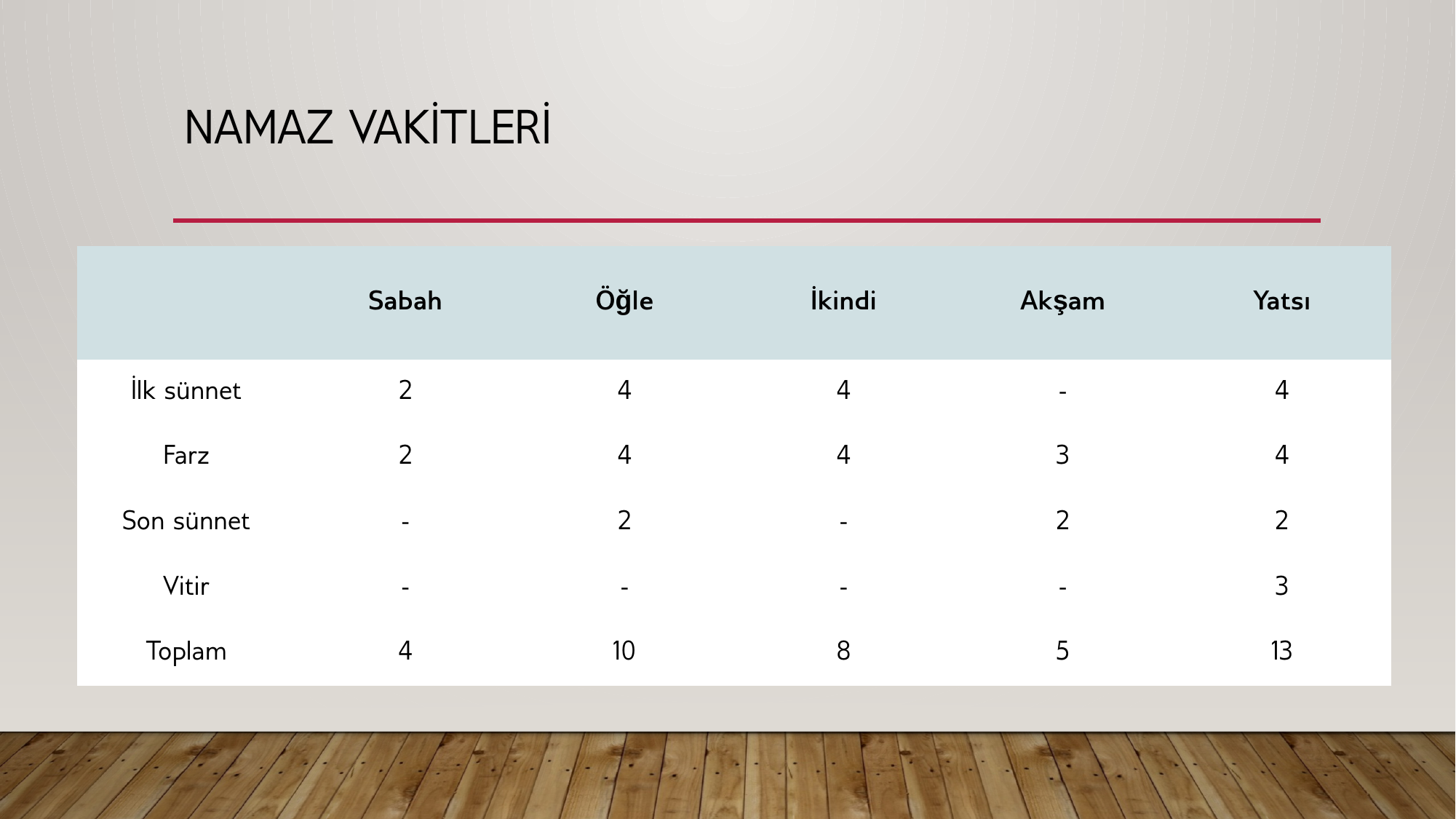

# NAMAZ VAKİTLERİ
|  | Sabah | Öğle | İkindi | Akşam | Yatsı |
| --- | --- | --- | --- | --- | --- |
| İlk sünnet | 2 | 4 | 4 | - | 4 |
| Farz | 2 | 4 | 4 | 3 | 4 |
| Son sünnet | - | 2 | - | 2 | 2 |
| Vitir | - | - | - | - | 3 |
| Toplam | 4 | 10 | 8 | 5 | 13 |